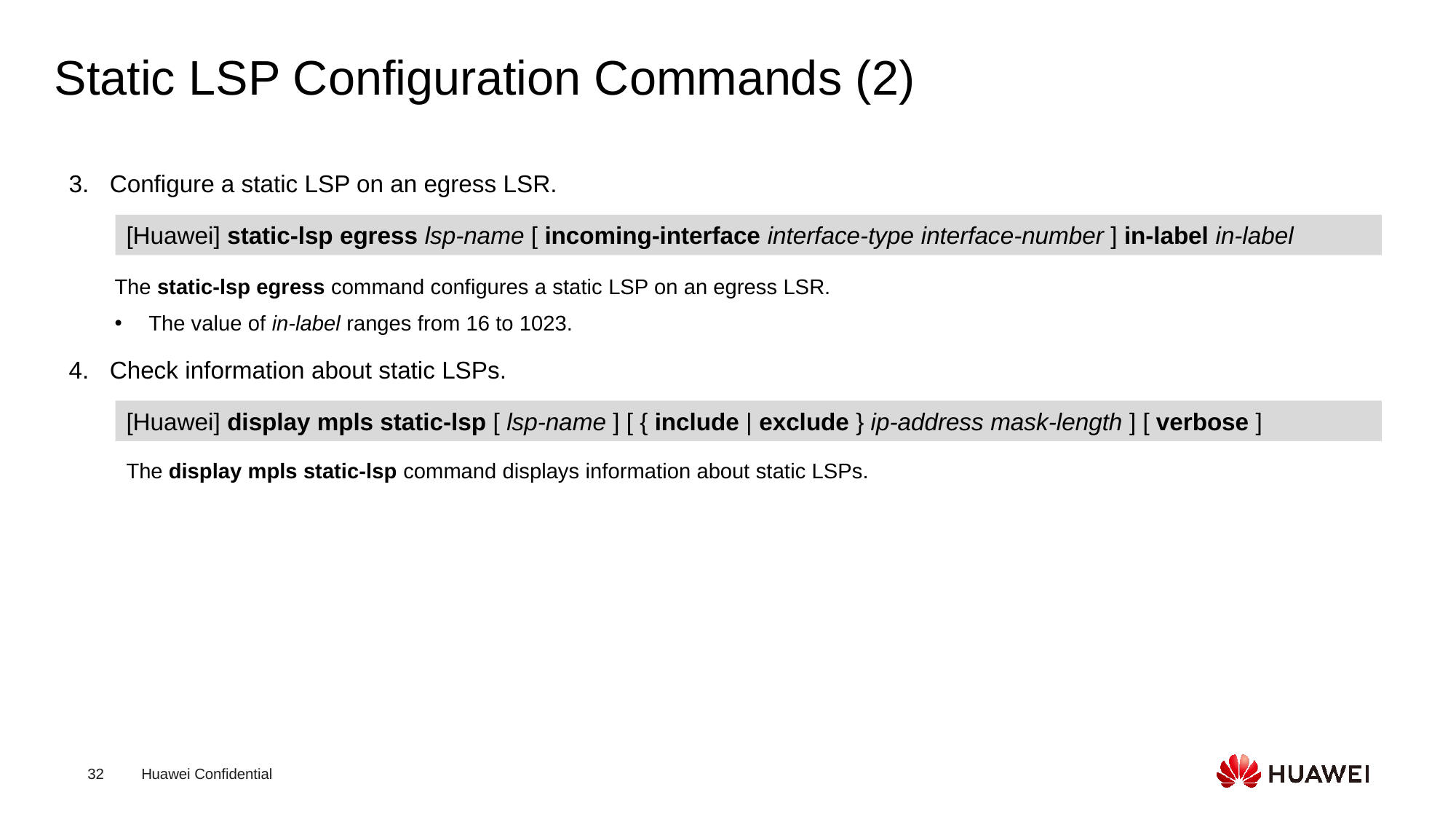

# Static LSP Configuration Commands (2)
Configure a static LSP on an egress LSR.
[Huawei] static-lsp egress lsp-name [ incoming-interface interface-type interface-number ] in-label in-label
The static-lsp egress command configures a static LSP on an egress LSR.
The value of in-label ranges from 16 to 1023.

Check information about static LSPs.
[Huawei] display mpls static-lsp [ lsp-name ] [ { include | exclude } ip-address mask-length ] [ verbose ]
The display mpls static-lsp command displays information about static LSPs.